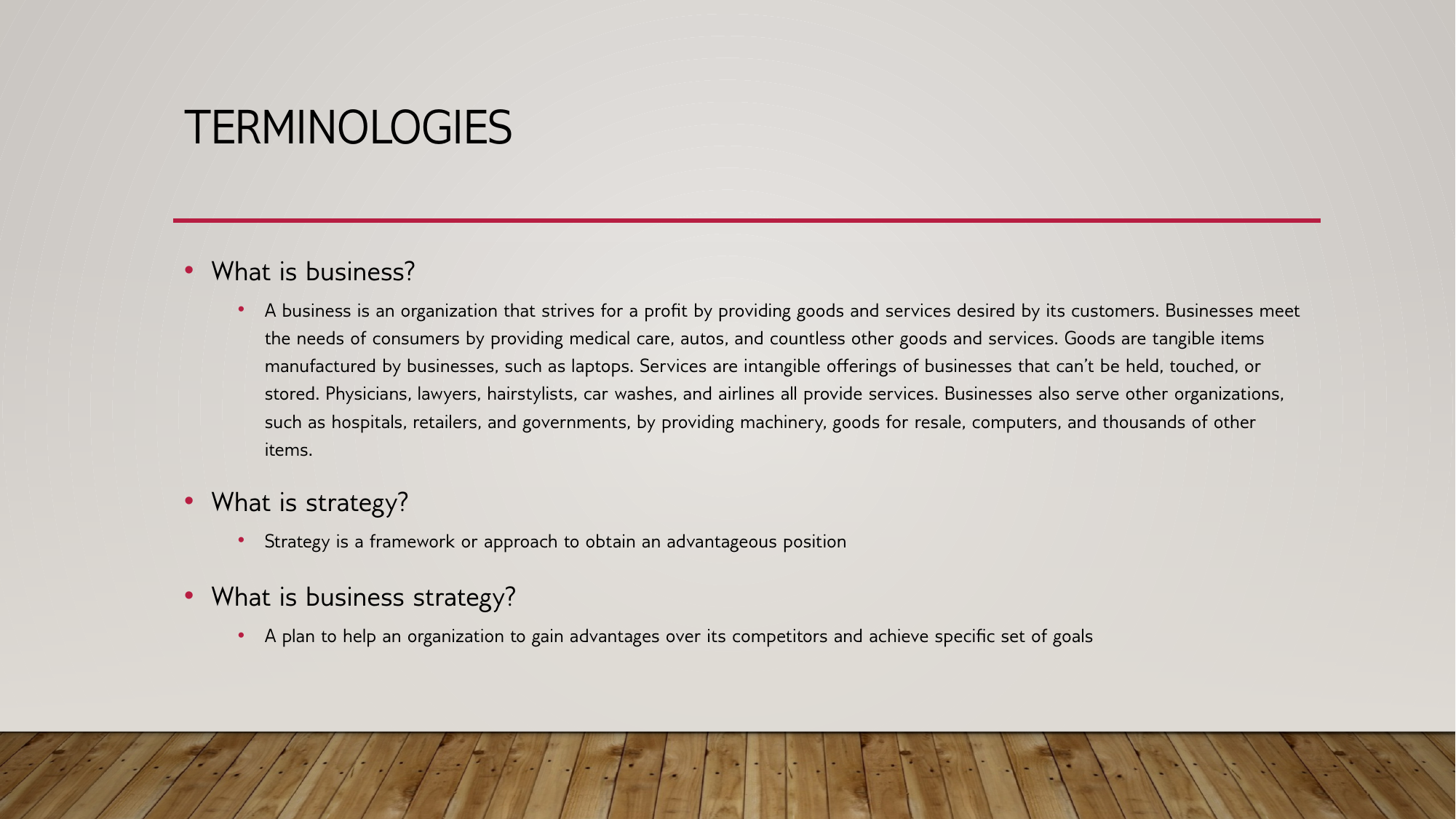

# Terminologies
What is business?
A business is an organization that strives for a profit by providing goods and services desired by its customers. Businesses meet the needs of consumers by providing medical care, autos, and countless other goods and services. Goods are tangible items manufactured by businesses, such as laptops. Services are intangible offerings of businesses that can’t be held, touched, or stored. Physicians, lawyers, hairstylists, car washes, and airlines all provide services. Businesses also serve other organizations, such as hospitals, retailers, and governments, by providing machinery, goods for resale, computers, and thousands of other items.
What is strategy?
Strategy is a framework or approach to obtain an advantageous position
What is business strategy?
A plan to help an organization to gain advantages over its competitors and achieve specific set of goals